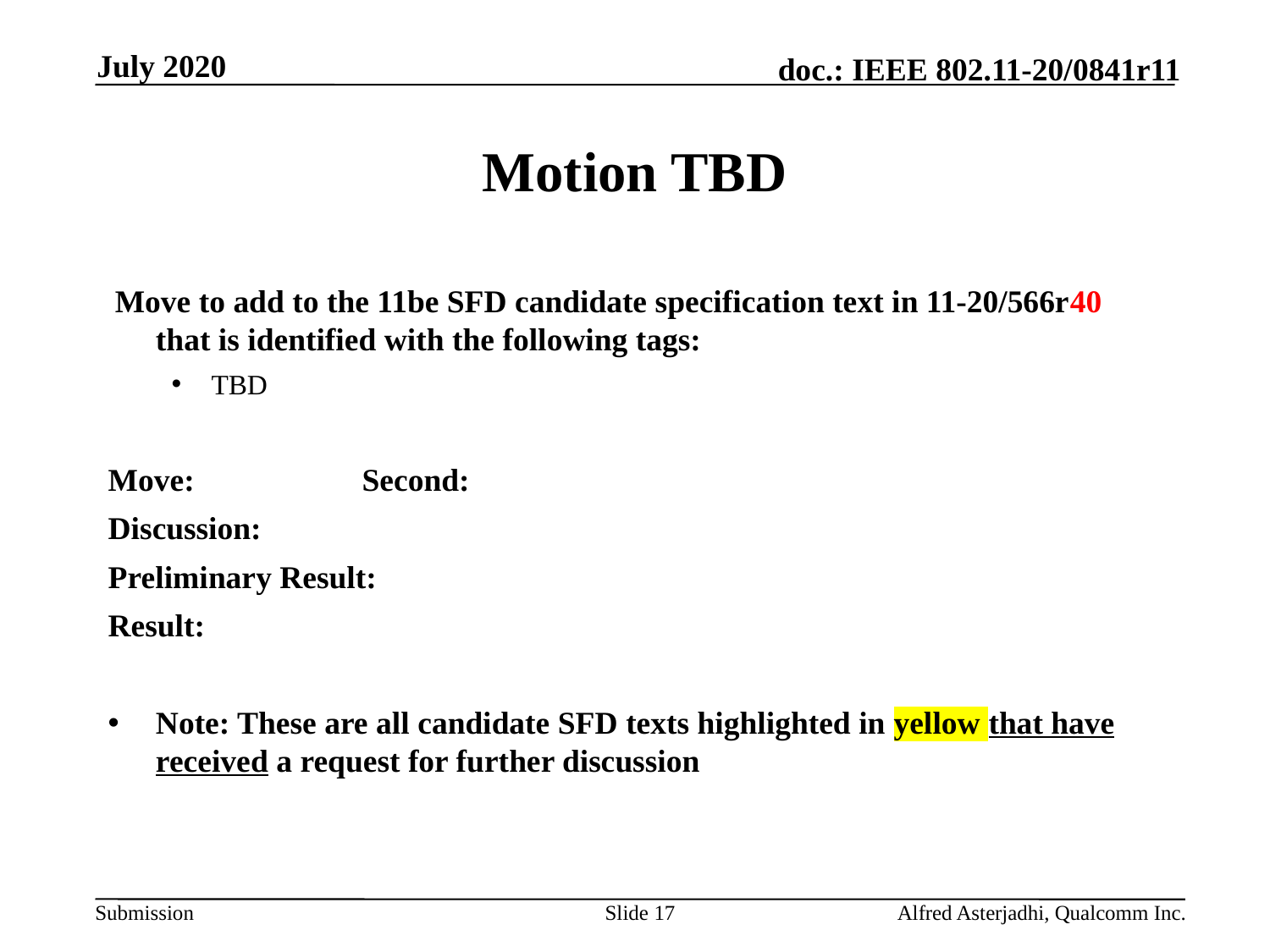

July 2020
# Motion TBD
 Move to add to the 11be SFD candidate specification text in 11-20/566r40 that is identified with the following tags:
TBD

Move: 		Second:
Discussion:
Preliminary Result:
Result:

Note: These are all candidate SFD texts highlighted in yellow that have received a request for further discussion
Slide 17
Alfred Asterjadhi, Qualcomm Inc.